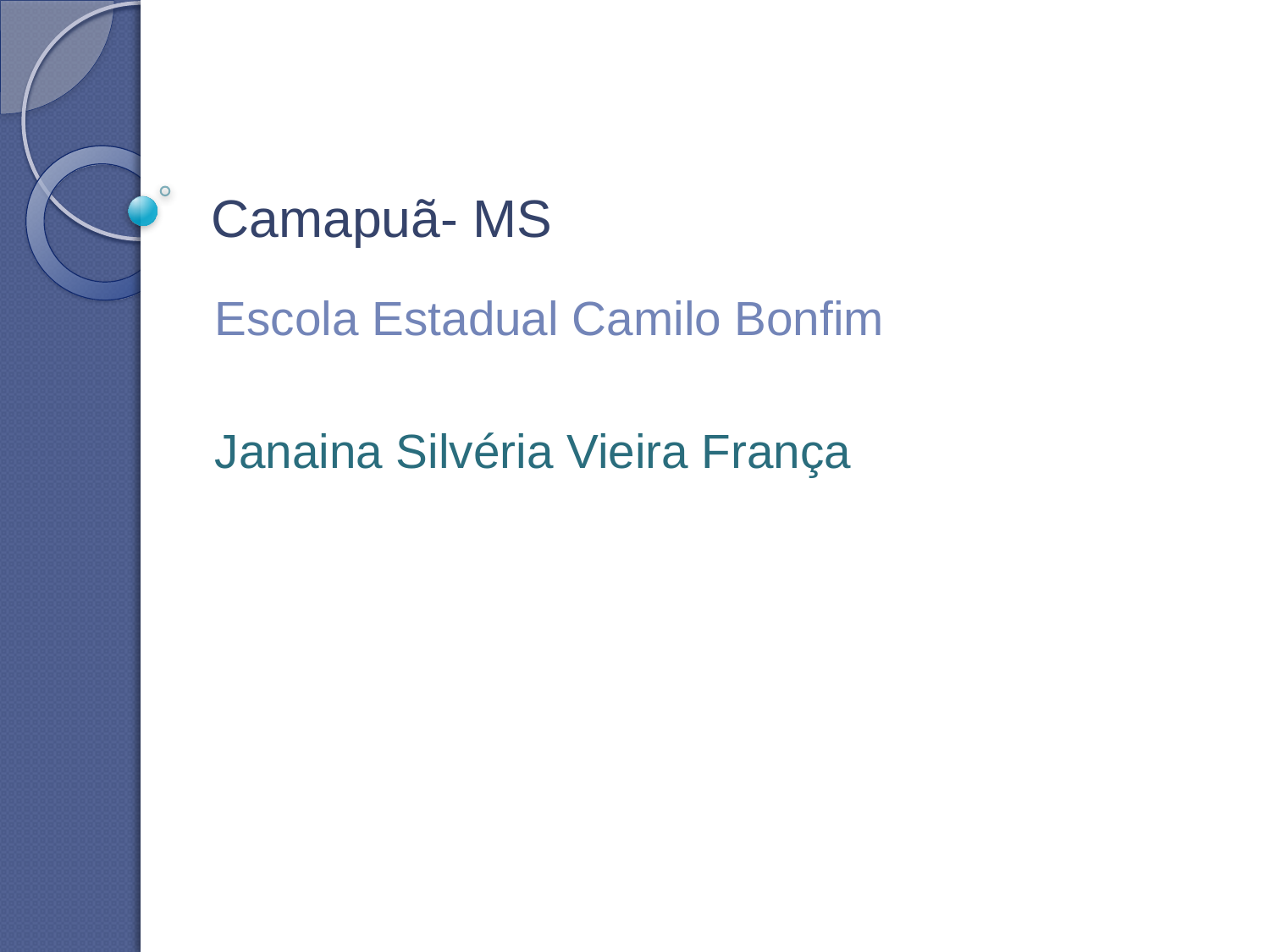

# Camapuã- MS
Escola Estadual Camilo Bonfim

Janaina Silvéria Vieira França